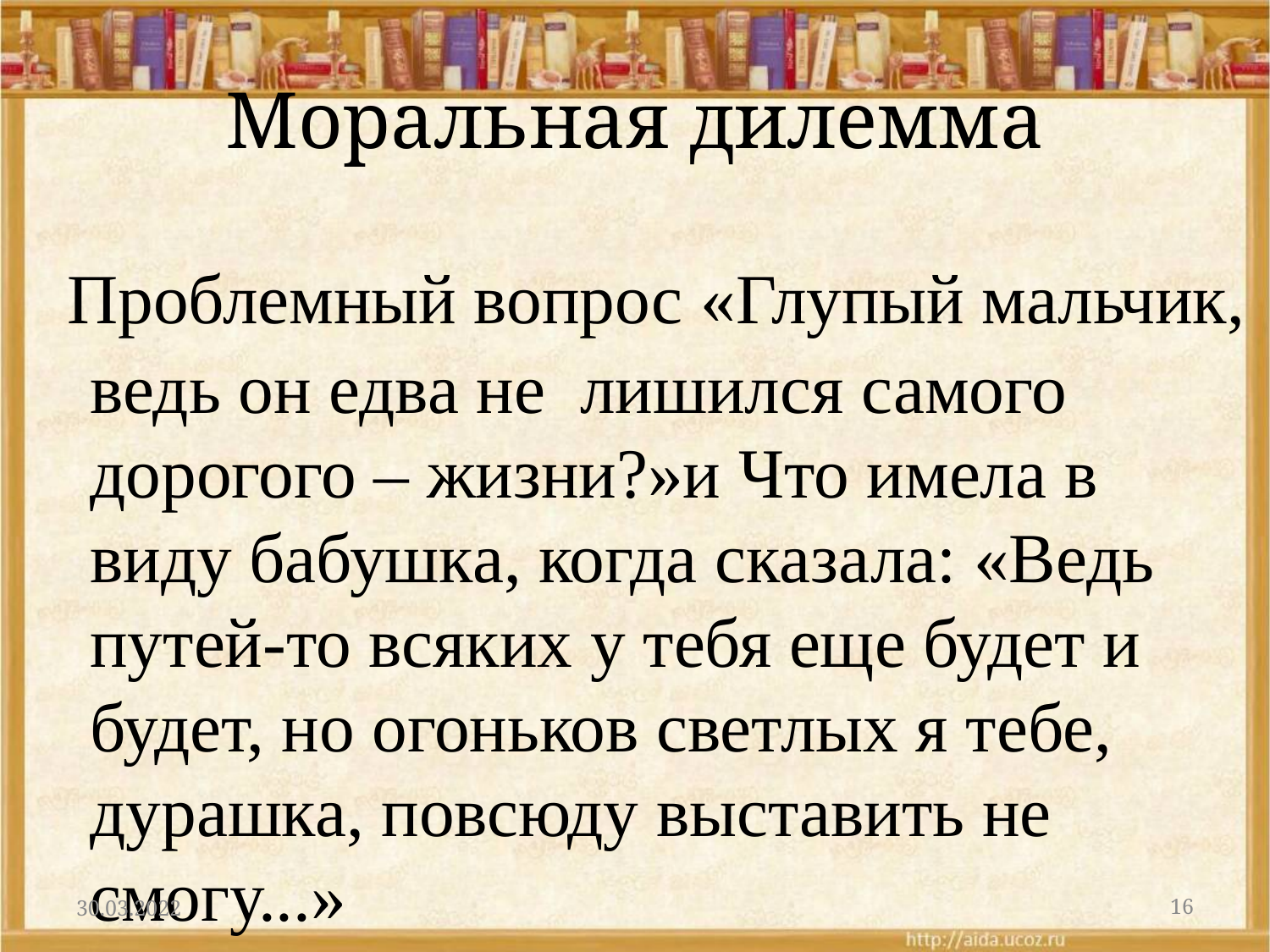

# Моральная дилемма
 Проблемный вопрос «Глупый мальчик, ведь он едва не  лишился самого дорогого – жизни?»и Что имела в виду бабушка, когда сказала: «Ведь путей-то всяких у тебя еще будет и будет, но огоньков светлых я тебе, дурашка, повсюду выставить не смогу...»

30.03.2022
16